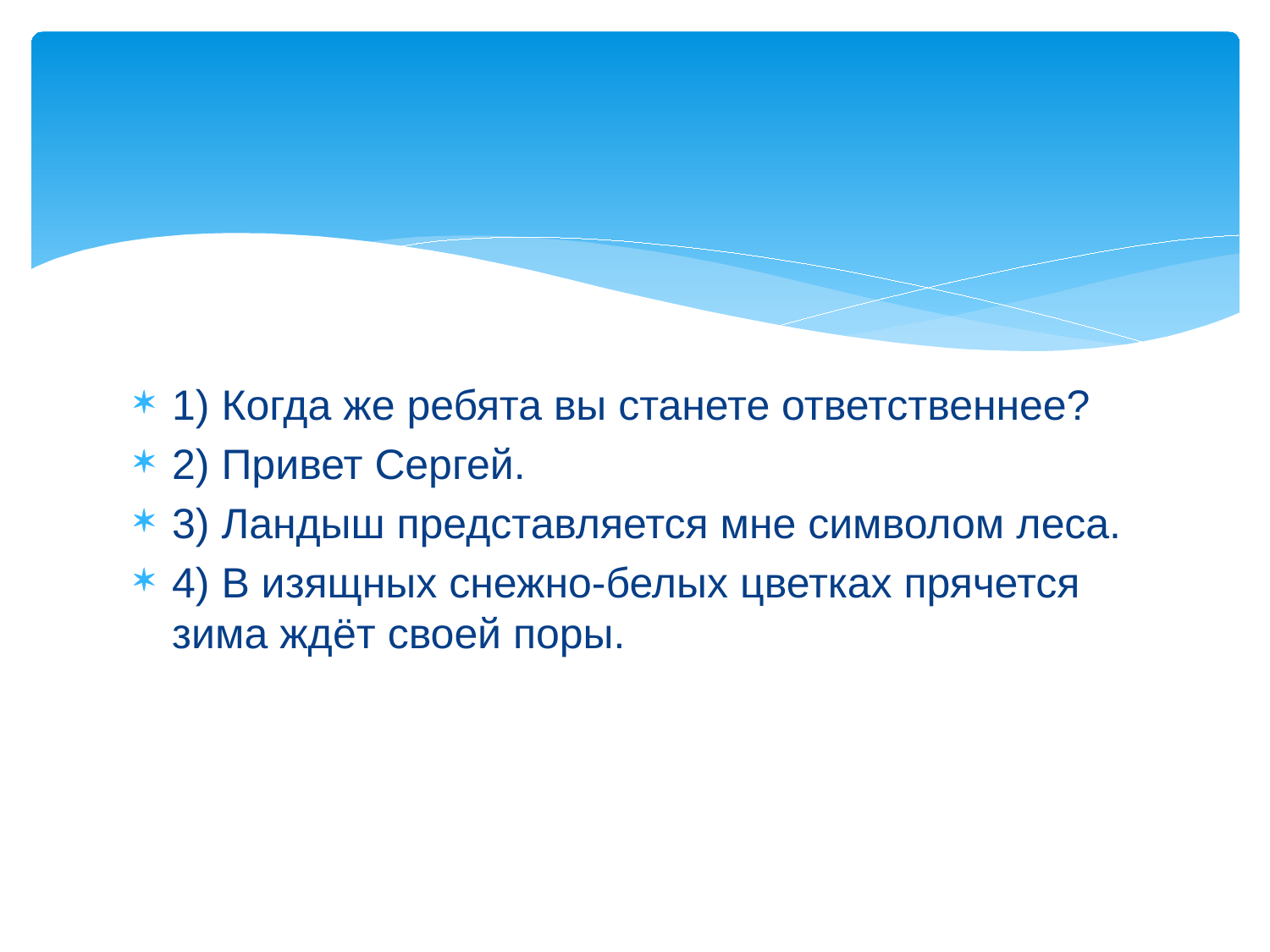

#
1) Когда же ребята вы станете ответственнее?
2) Привет Сергей.
3) Ландыш представляется мне символом леса.
4) В изящных снежно-белых цветках прячется зима ждёт своей поры.